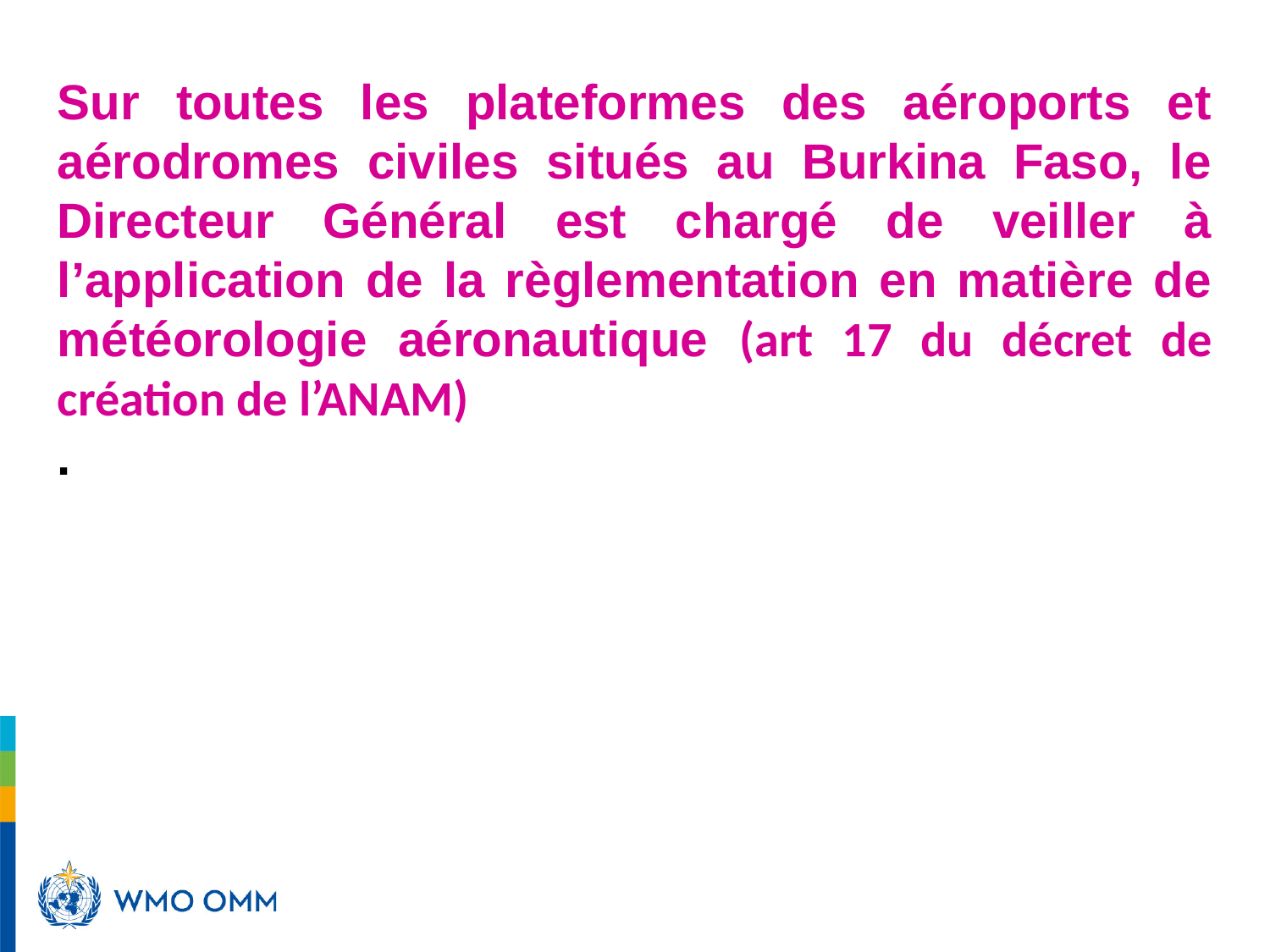

Sur toutes les plateformes des aéroports et aérodromes civiles situés au Burkina Faso, le Directeur Général est chargé de veiller à l’application de la règlementation en matière de météorologie aéronautique (art 17 du décret de création de l’ANAM)
.